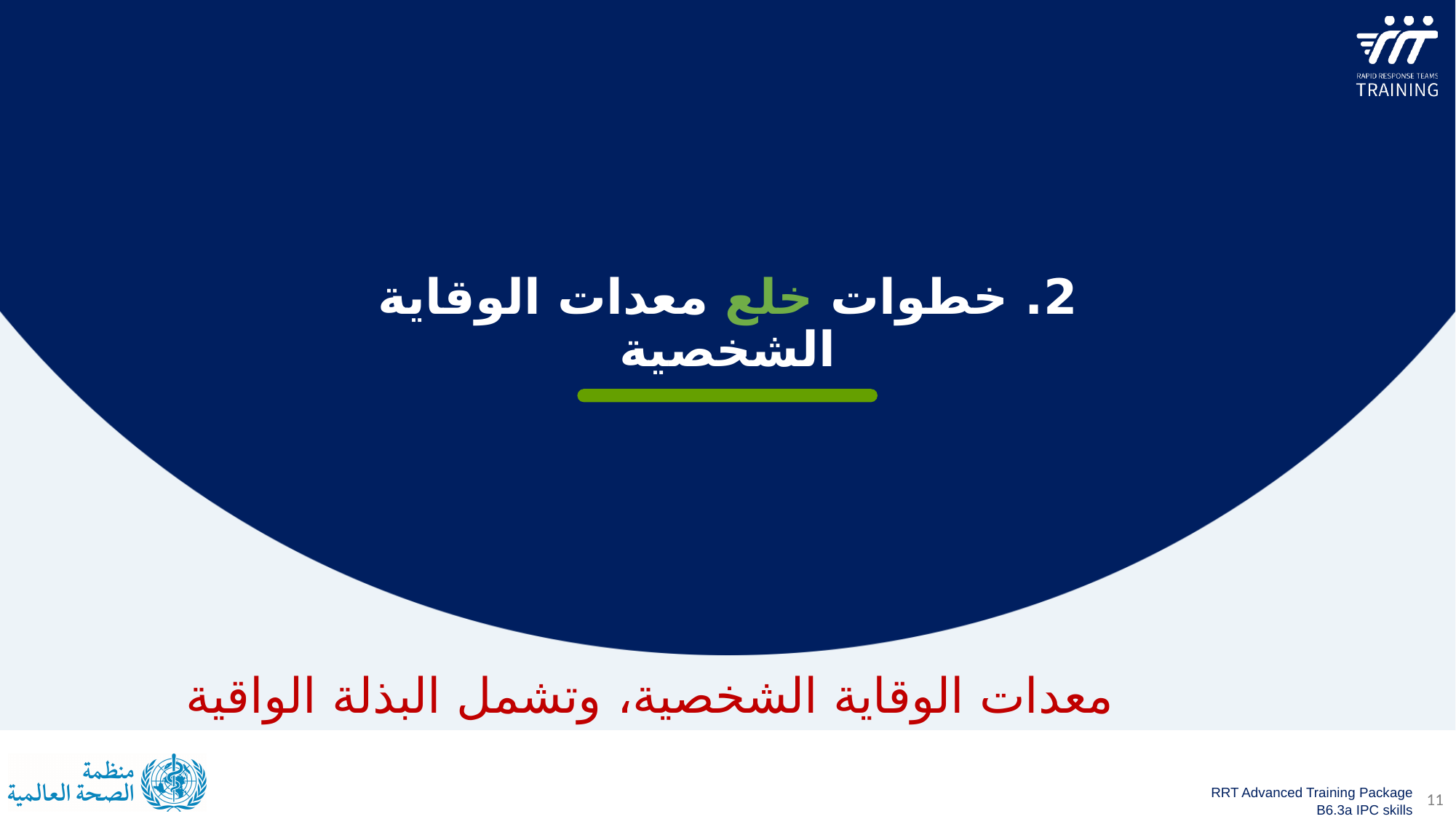

2. خطوات خلع معدات الوقاية الشخصية
معدات الوقاية الشخصية، وتشمل البذلة الواقية